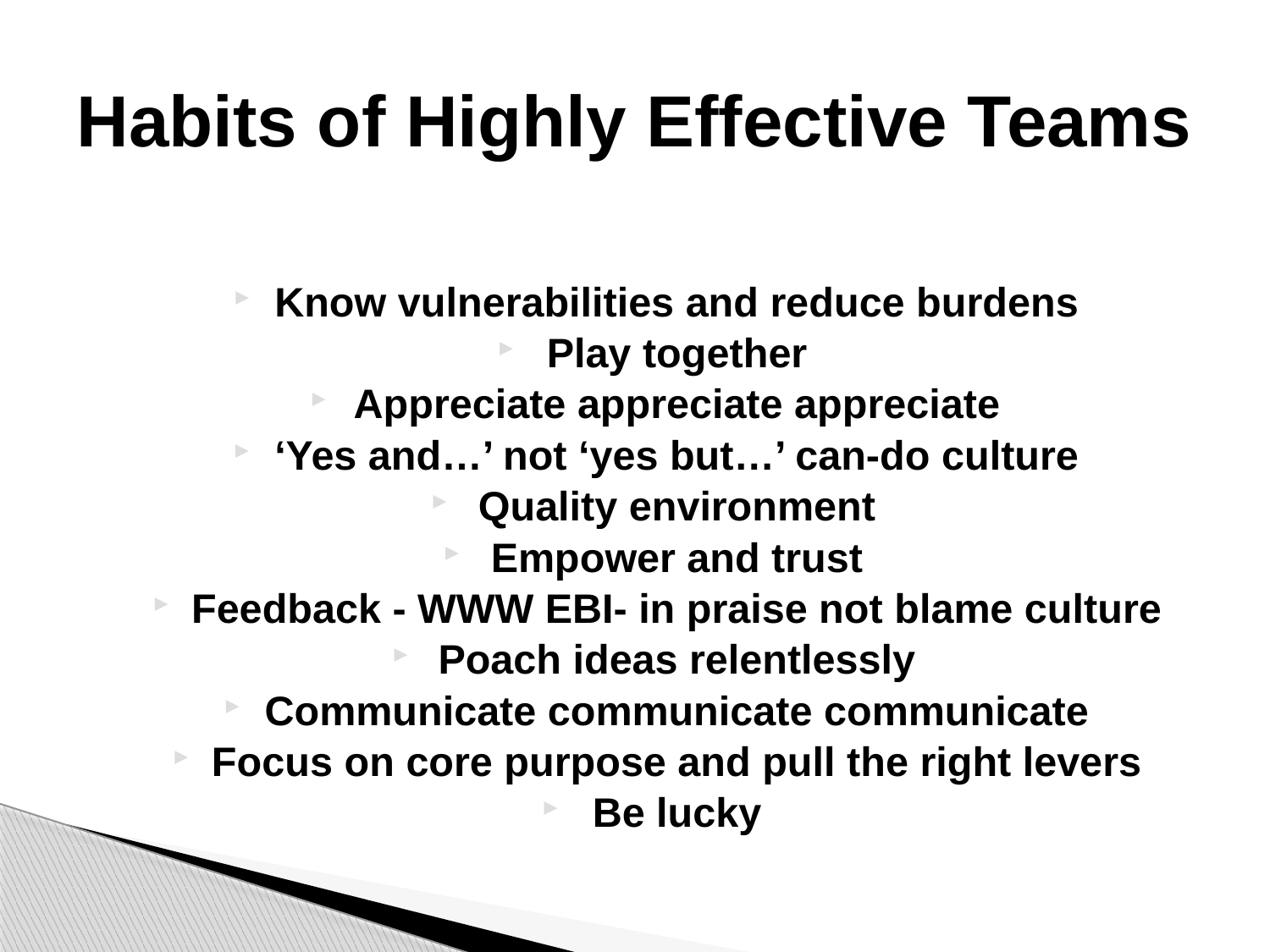

# Habits of Highly Effective Teams
Know vulnerabilities and reduce burdens
Play together
Appreciate appreciate appreciate
‘Yes and…’ not ‘yes but…’ can-do culture
Quality environment
Empower and trust
Feedback - WWW EBI- in praise not blame culture
Poach ideas relentlessly
Communicate communicate communicate
Focus on core purpose and pull the right levers
Be lucky